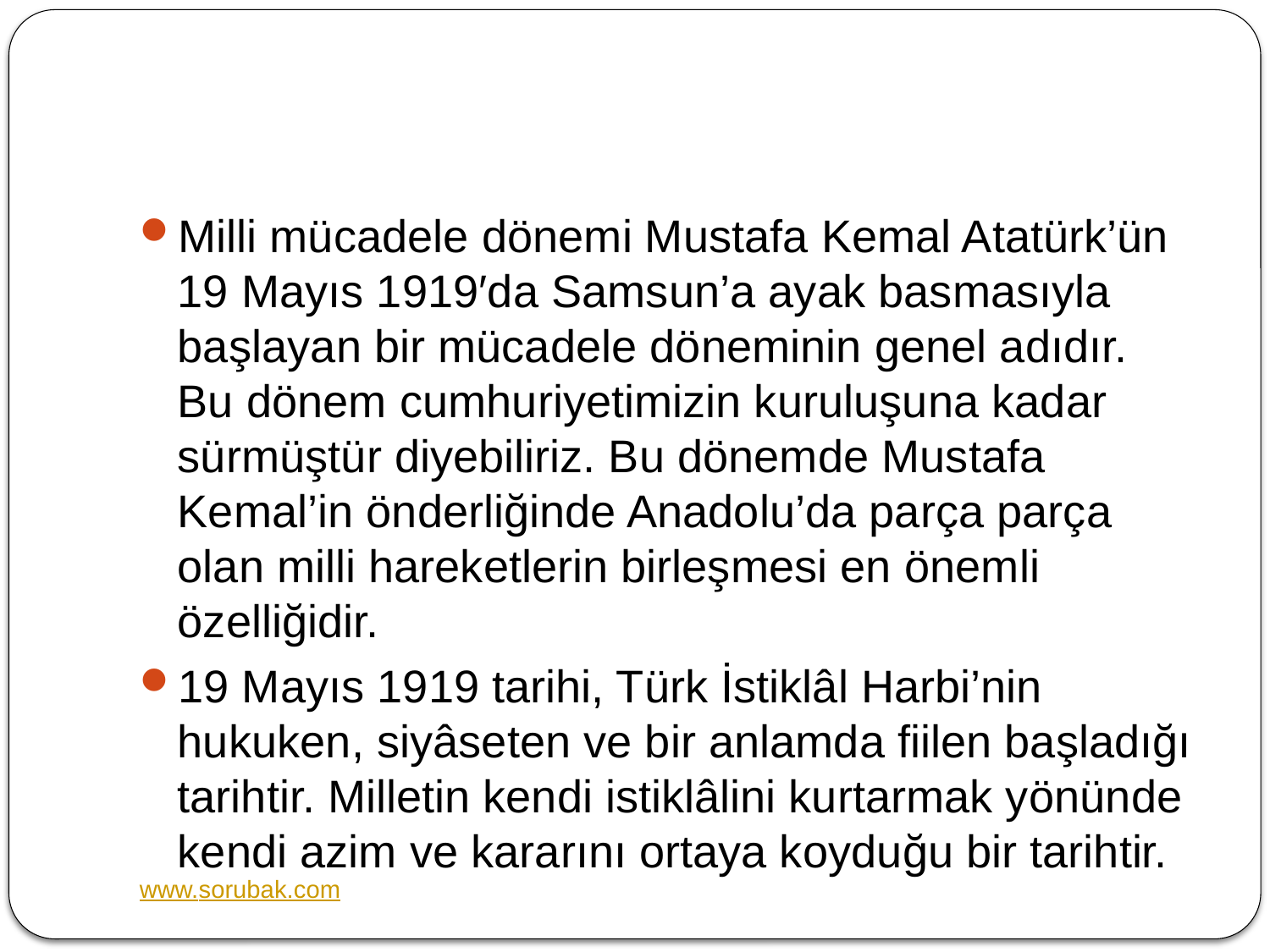

#
Milli mücadele dönemi Mustafa Kemal Atatürk’ün 19 Mayıs 1919′da Samsun’a ayak basmasıyla başlayan bir mücadele döneminin genel adıdır. Bu dönem cumhuriyetimizin kuruluşuna kadar sürmüştür diyebiliriz. Bu dönemde Mustafa Kemal’in önderliğinde Anadolu’da parça parça olan milli hareketlerin birleşmesi en önemli özelliğidir.
19 Mayıs 1919 tarihi, Türk İstiklâl Harbi’nin hukuken, siyâseten ve bir anlamda fiilen başladığı tarihtir. Milletin kendi istiklâlini kurtarmak yönünde kendi azim ve kararını ortaya koyduğu bir tarihtir.
www.sorubak.com